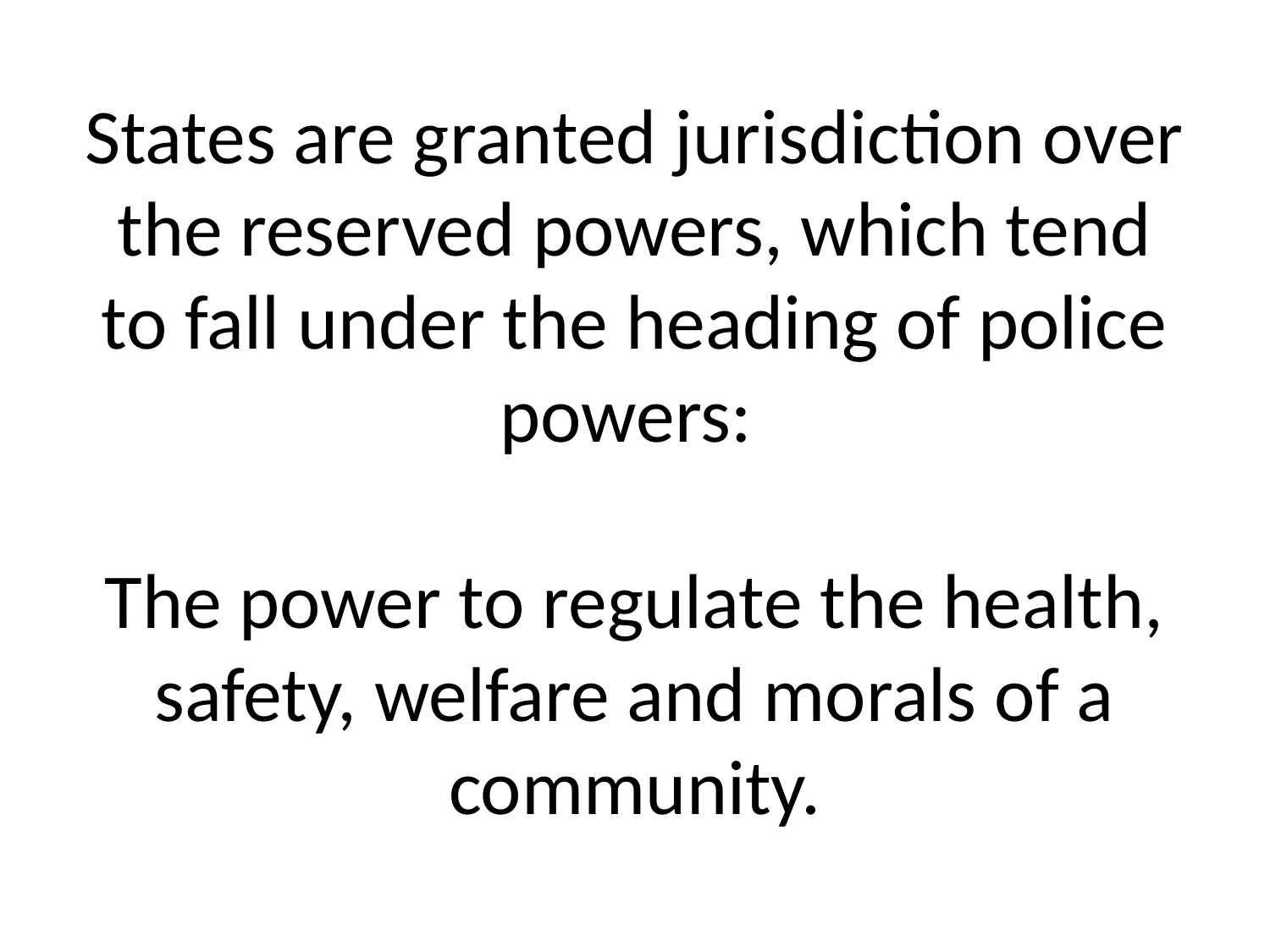

# States are granted jurisdiction over the reserved powers, which tend to fall under the heading of police powers: The power to regulate the health, safety, welfare and morals of a community.